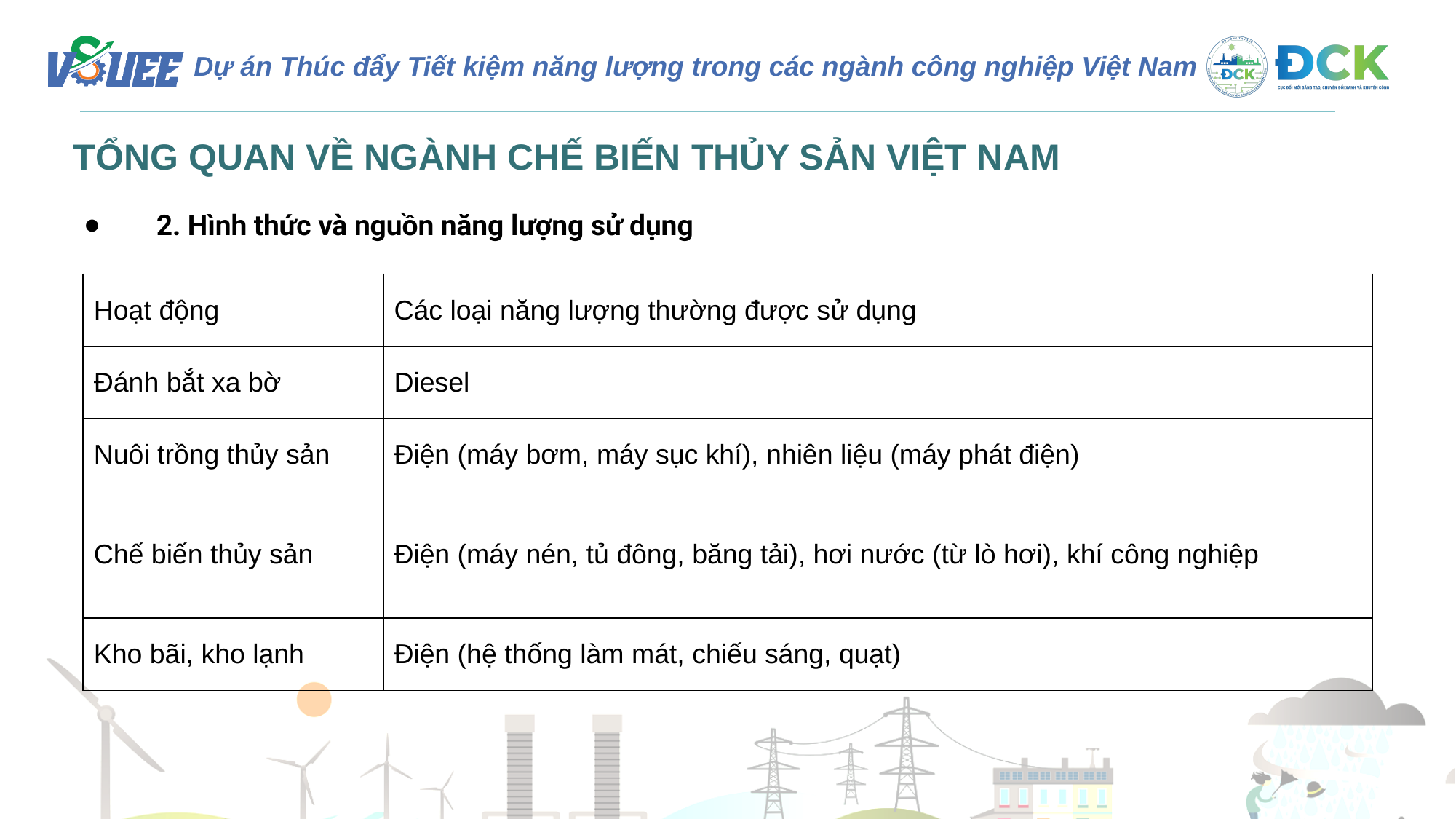

TỔNG QUAN VỀ NGÀNH CHẾ BIẾN THỦY SẢN VIỆT NAM
2. Hình thức và nguồn năng lượng sử dụng
| Hoạt động | Các loại năng lượng thường được sử dụng |
| --- | --- |
| Đánh bắt xa bờ | Diesel |
| Nuôi trồng thủy sản | Điện (máy bơm, máy sục khí), nhiên liệu (máy phát điện) |
| Chế biến thủy sản | Điện (máy nén, tủ đông, băng tải), hơi nước (từ lò hơi), khí công nghiệp |
| Kho bãi, kho lạnh | Điện (hệ thống làm mát, chiếu sáng, quạt) |